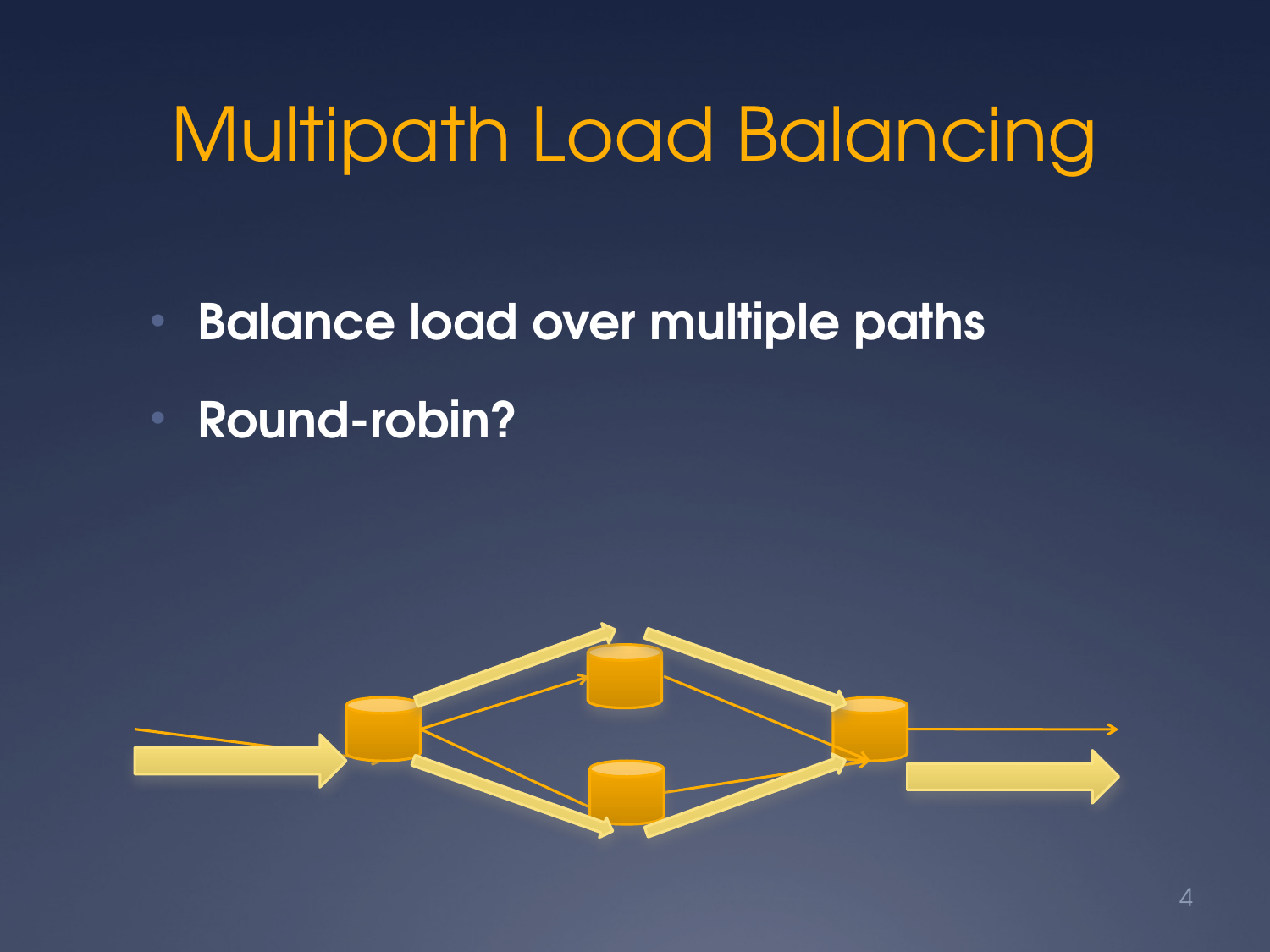

# Multipath Load Balancing
Balance load over multiple paths
Round-robin?

4